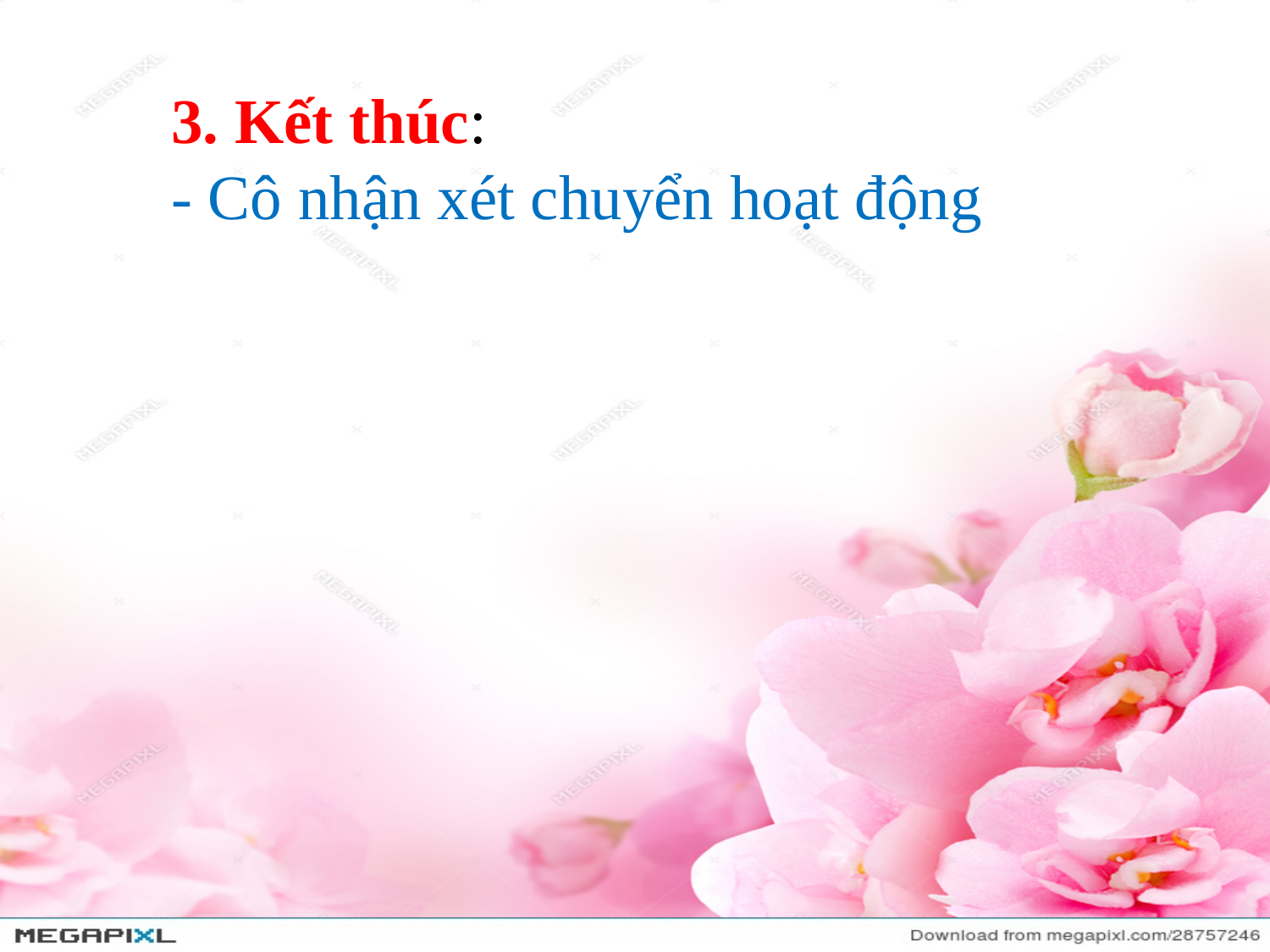

3. Kết thúc:
- Cô nhận xét chuyển hoạt động